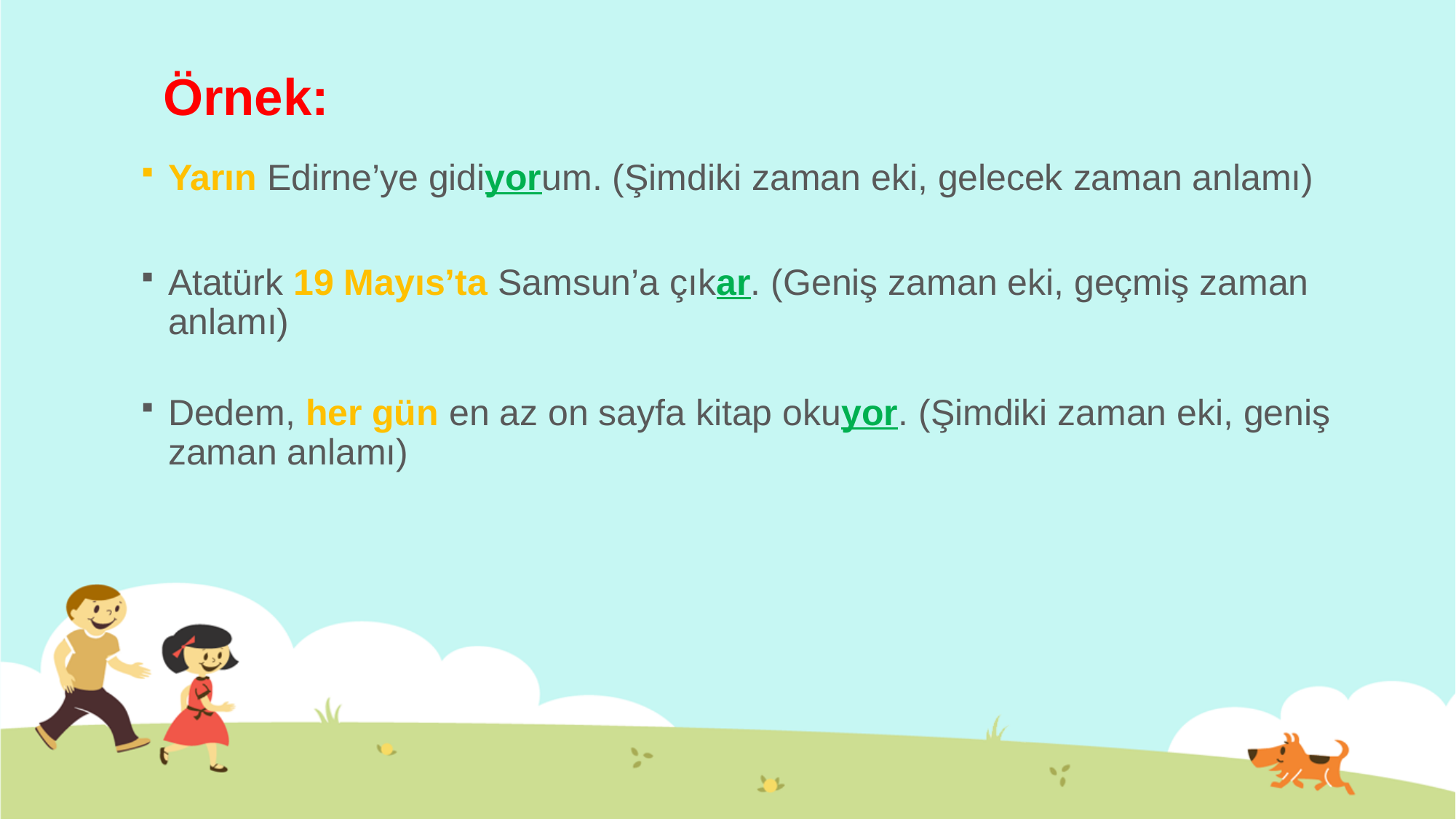

# Örnek:
Yarın Edirne’ye gidiyorum. (Şimdiki zaman eki, gelecek zaman anlamı)
Atatürk 19 Mayıs’ta Samsun’a çıkar. (Geniş zaman eki, geçmiş zaman anlamı)
Dedem, her gün en az on sayfa kitap okuyor. (Şimdiki zaman eki, geniş zaman anlamı)